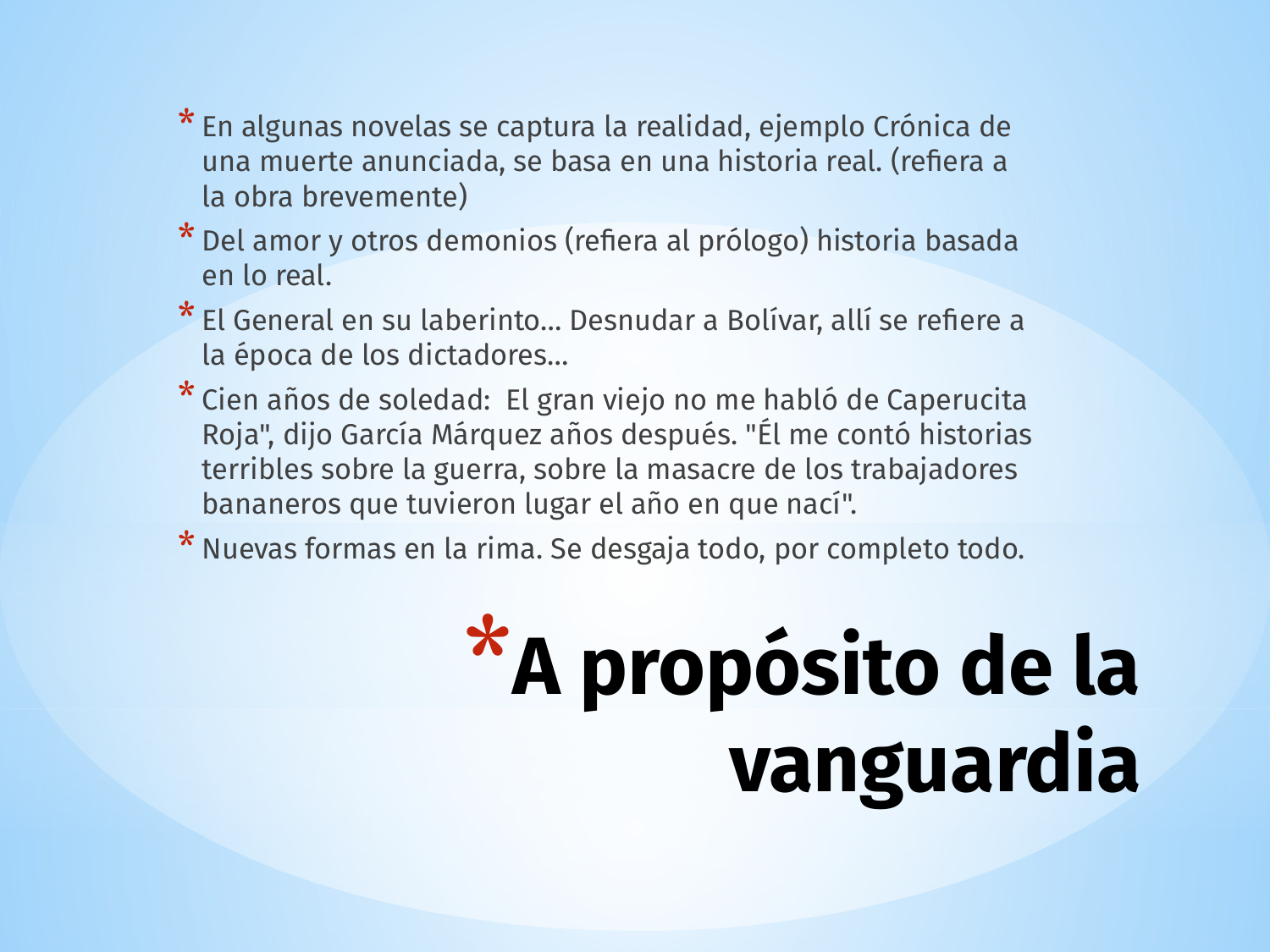

En algunas novelas se captura la realidad, ejemplo Crónica de una muerte anunciada, se basa en una historia real. (refiera a la obra brevemente)
Del amor y otros demonios (refiera al prólogo) historia basada en lo real.
El General en su laberinto… Desnudar a Bolívar, allí se refiere a la época de los dictadores…
Cien años de soledad:  El gran viejo no me habló de Caperucita Roja", dijo García Márquez años después. "Él me contó historias terribles sobre la guerra, sobre la masacre de los trabajadores bananeros que tuvieron lugar el año en que nací".
Nuevas formas en la rima. Se desgaja todo, por completo todo.
# A propósito de la vanguardia